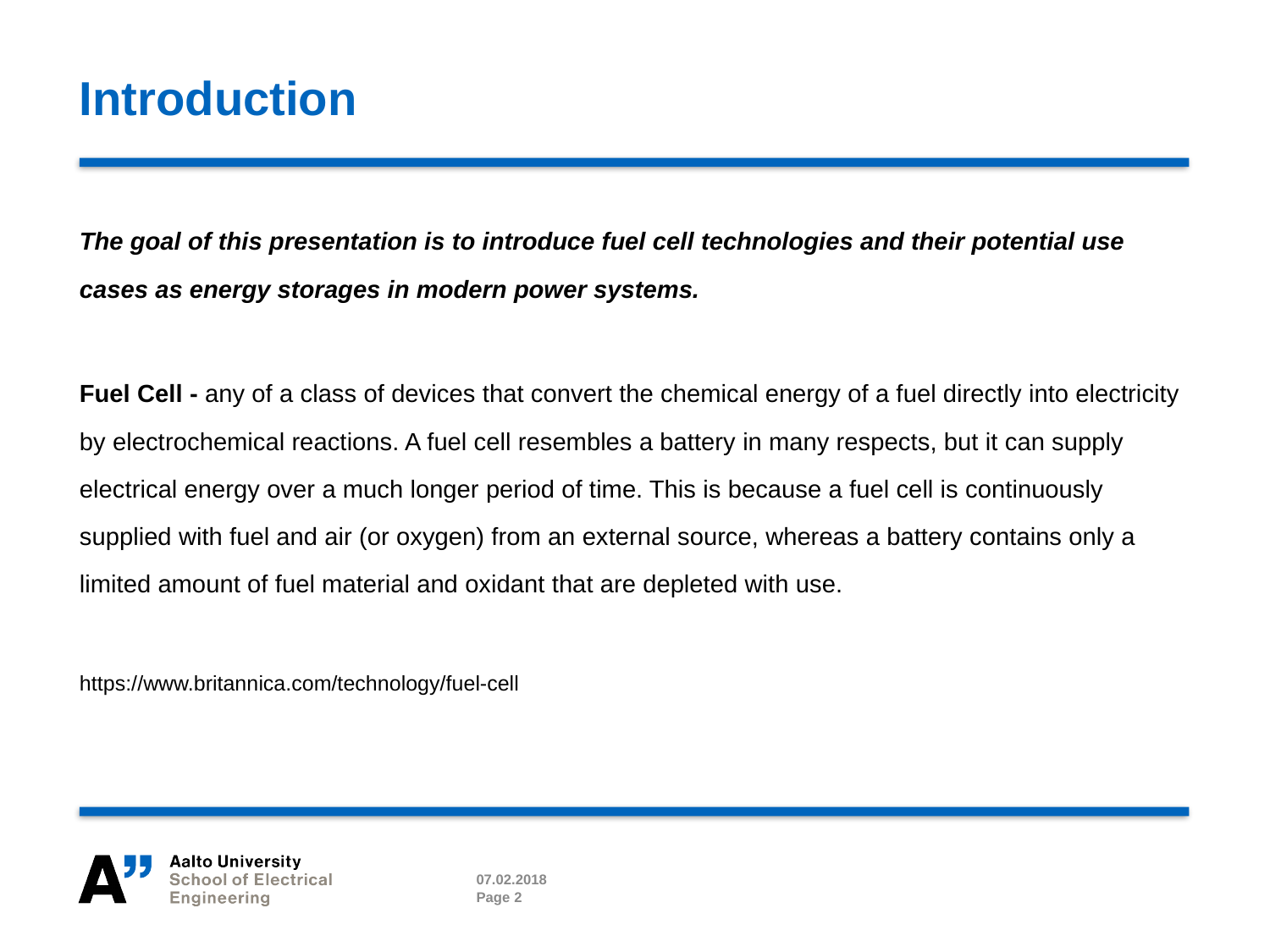

# Introduction
The goal of this presentation is to introduce fuel cell technologies and their potential use cases as energy storages in modern power systems.

Fuel Cell - any of a class of devices that convert the chemical energy of a fuel directly into electricity by electrochemical reactions. A fuel cell resembles a battery in many respects, but it can supply electrical energy over a much longer period of time. This is because a fuel cell is continuously supplied with fuel and air (or oxygen) from an external source, whereas a battery contains only a limited amount of fuel material and oxidant that are depleted with use.

https://www.britannica.com/technology/fuel-cell

07.02.2018
Page 2